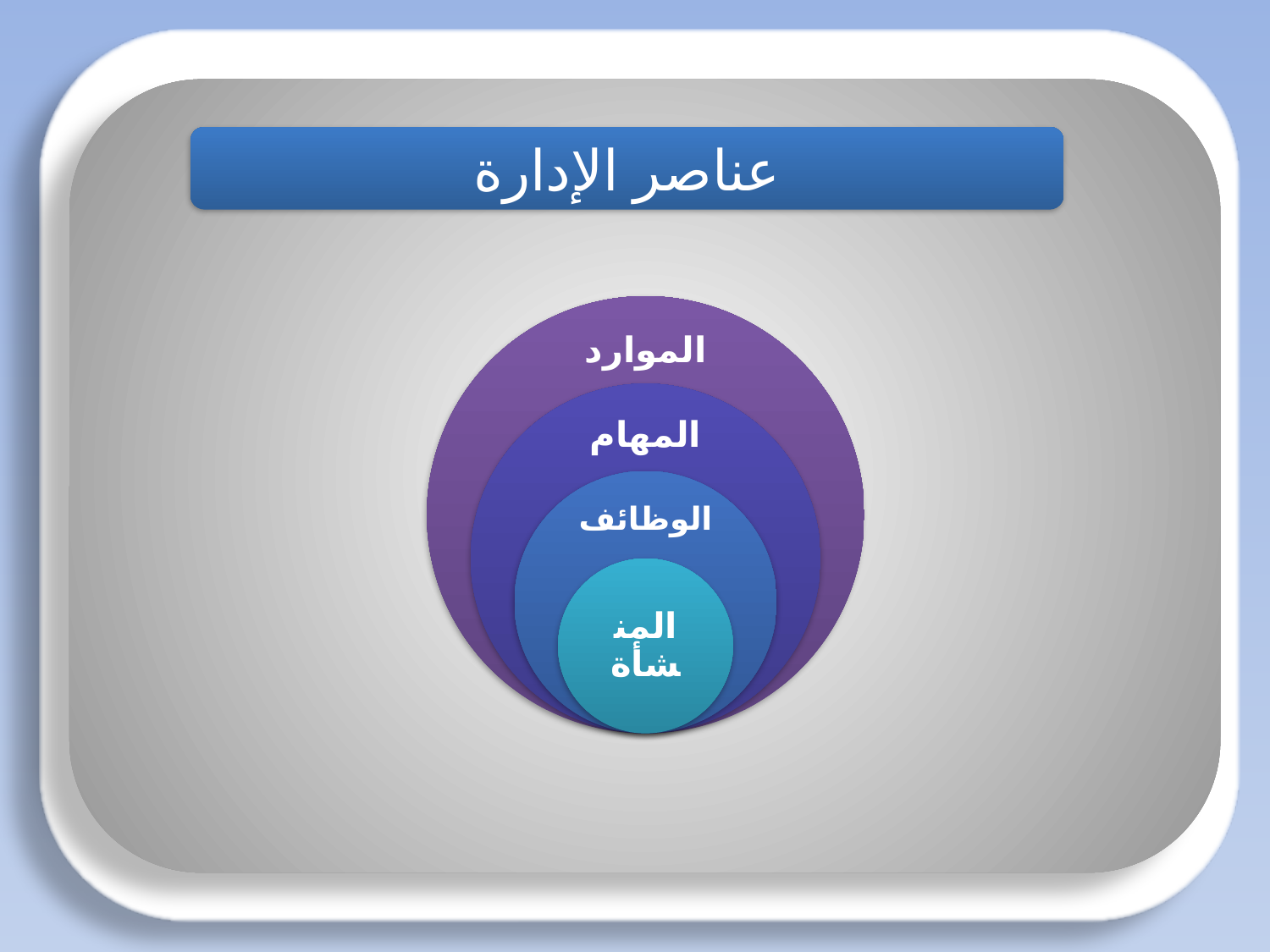

عناصر الإدارة
#
الموارد
المهام
الوظائف
المنشأة